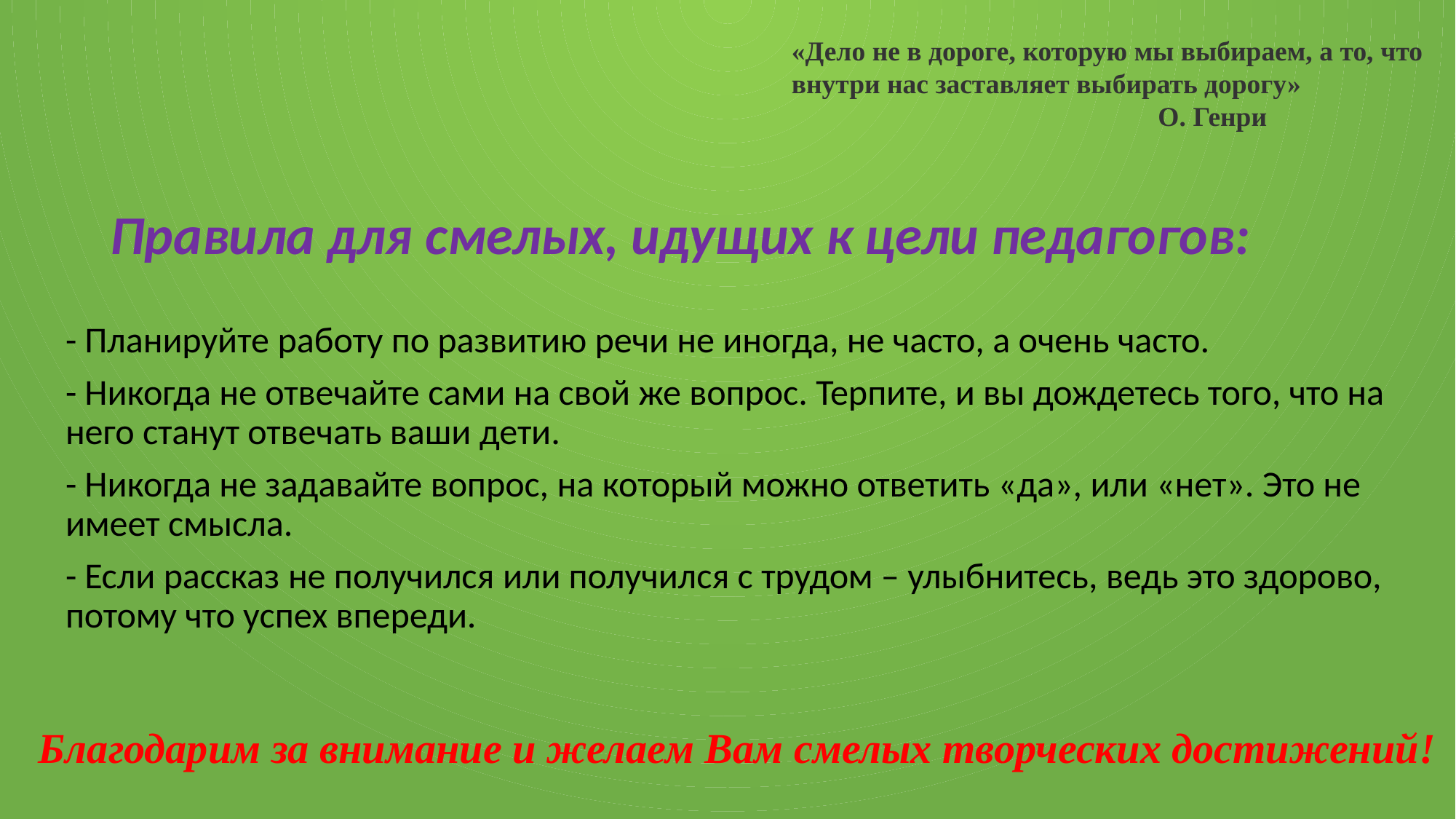

«Дело не в дороге, которую мы выбираем, а то, что внутри нас заставляет выбирать дорогу»
                                                     О. Генри
# Правила для смелых, идущих к цели педагогов:
- Планируйте работу по развитию речи не иногда, не часто, а очень часто.
- Никогда не отвечайте сами на свой же вопрос. Терпите, и вы дождетесь того, что на него станут отвечать ваши дети.
- Никогда не задавайте вопрос, на который можно ответить «да», или «нет». Это не имеет смысла.
- Если рассказ не получился или получился с трудом – улыбнитесь, ведь это здорово, потому что успех впереди.

Благодарим за внимание и желаем Вам смелых творческих достижений!